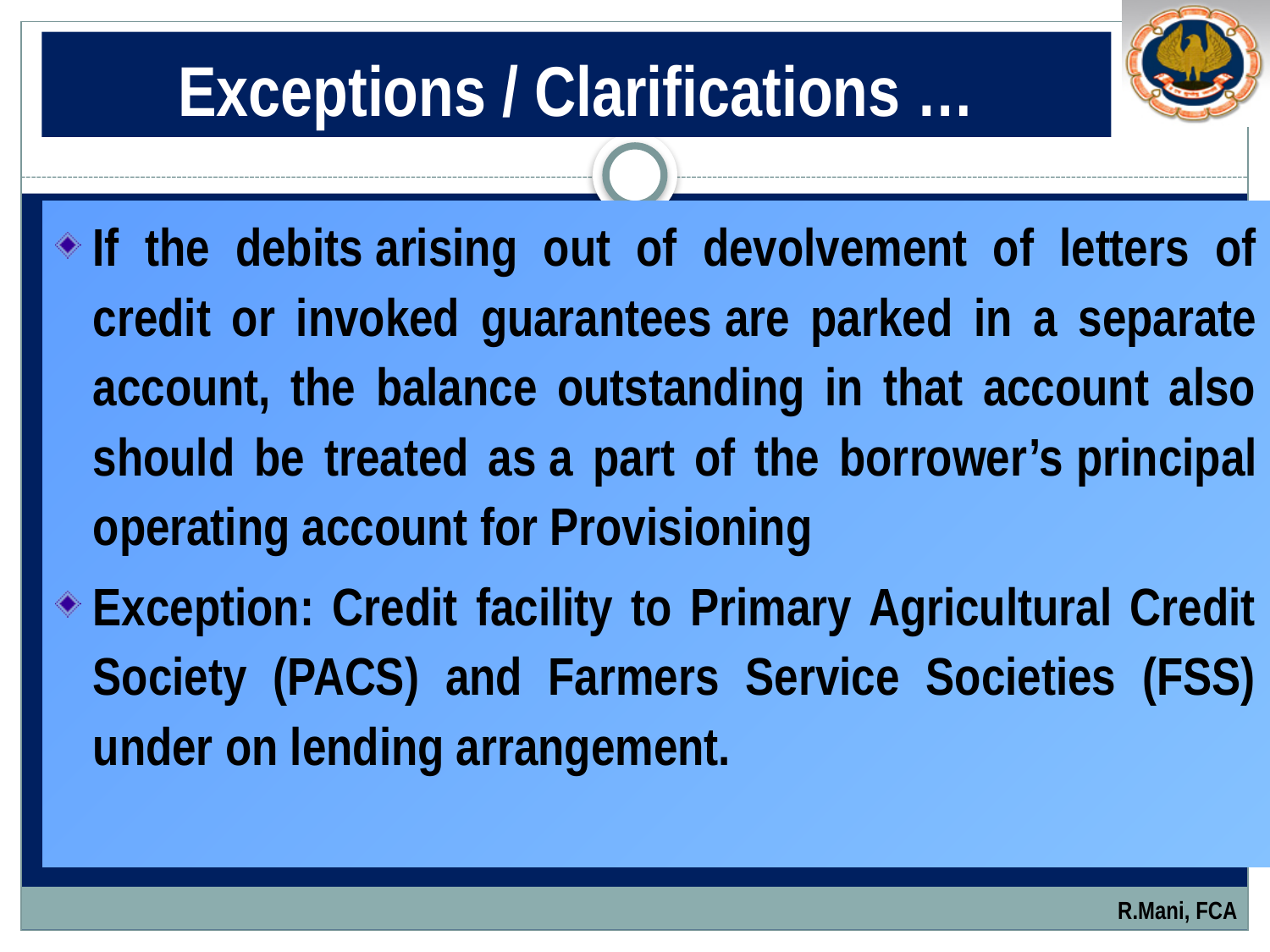

# Exceptions / Clarifications …
If the debits arising out of devolvement of letters of credit or invoked guarantees are parked in a separate account, the balance outstanding in that account also should be treated as a part of the borrower’s principal operating account for Provisioning
Exception: Credit facility to Primary Agricultural Credit Society (PACS) and Farmers Service Societies (FSS) under on lending arrangement.